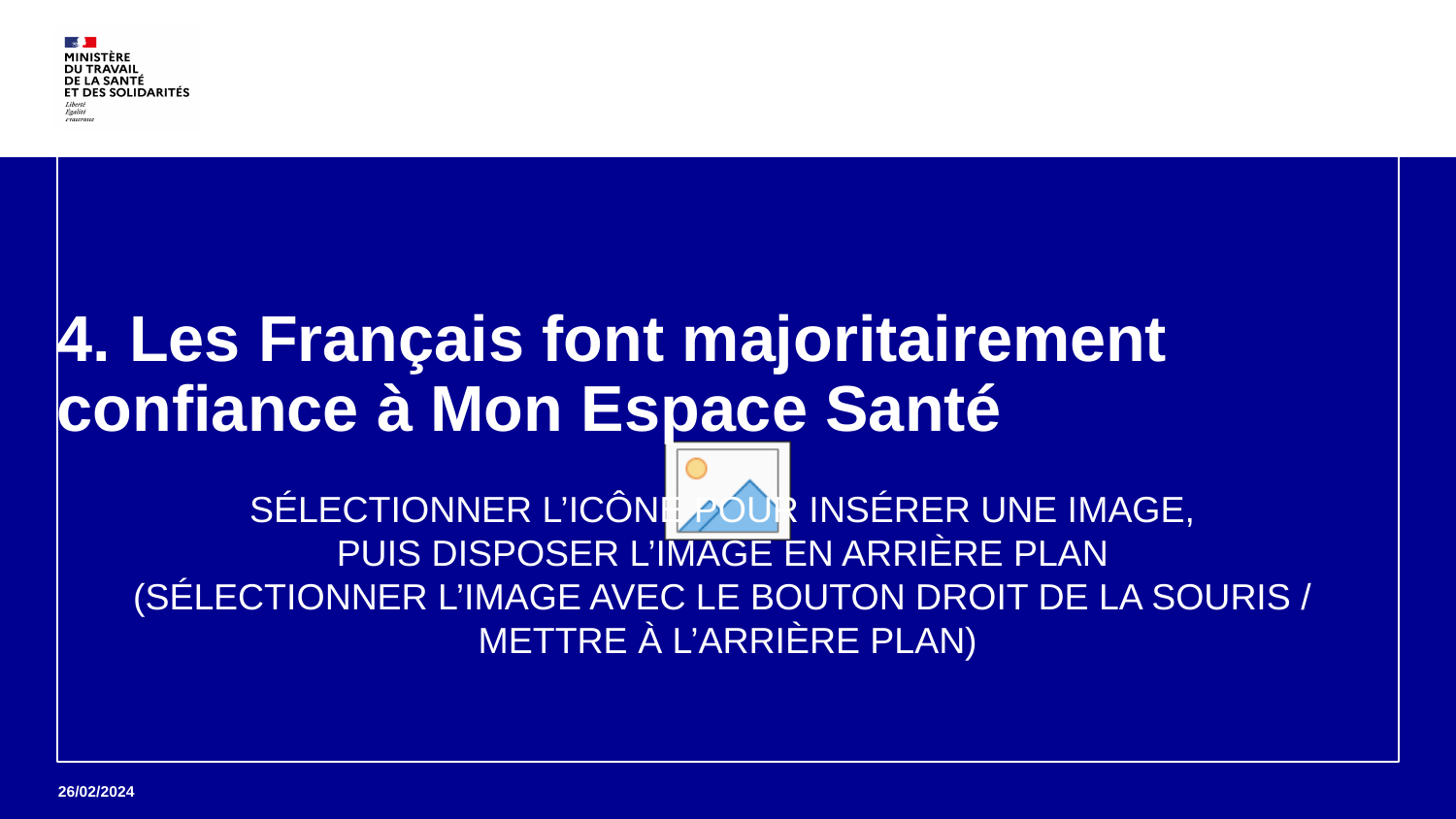

# 4. Les Français font majoritairement confiance à Mon Espace Santé

19
26/02/2024